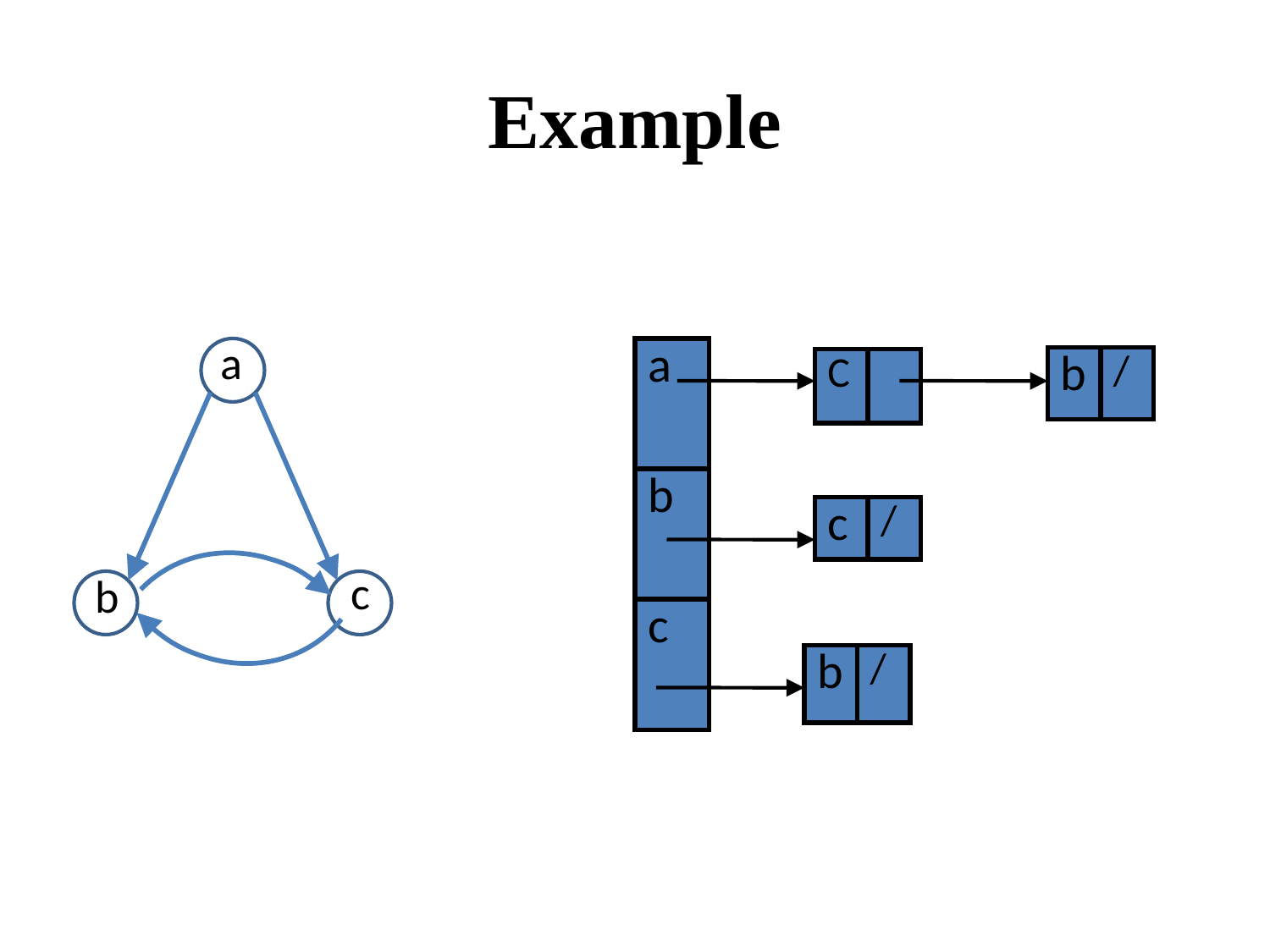

# Example
a

| a |
| --- |
| b |
| c |
| b | / |
| --- | --- |
| C |  |
| --- | --- |

| c | / |
| --- | --- |

c
b

| b | / |
| --- | --- |